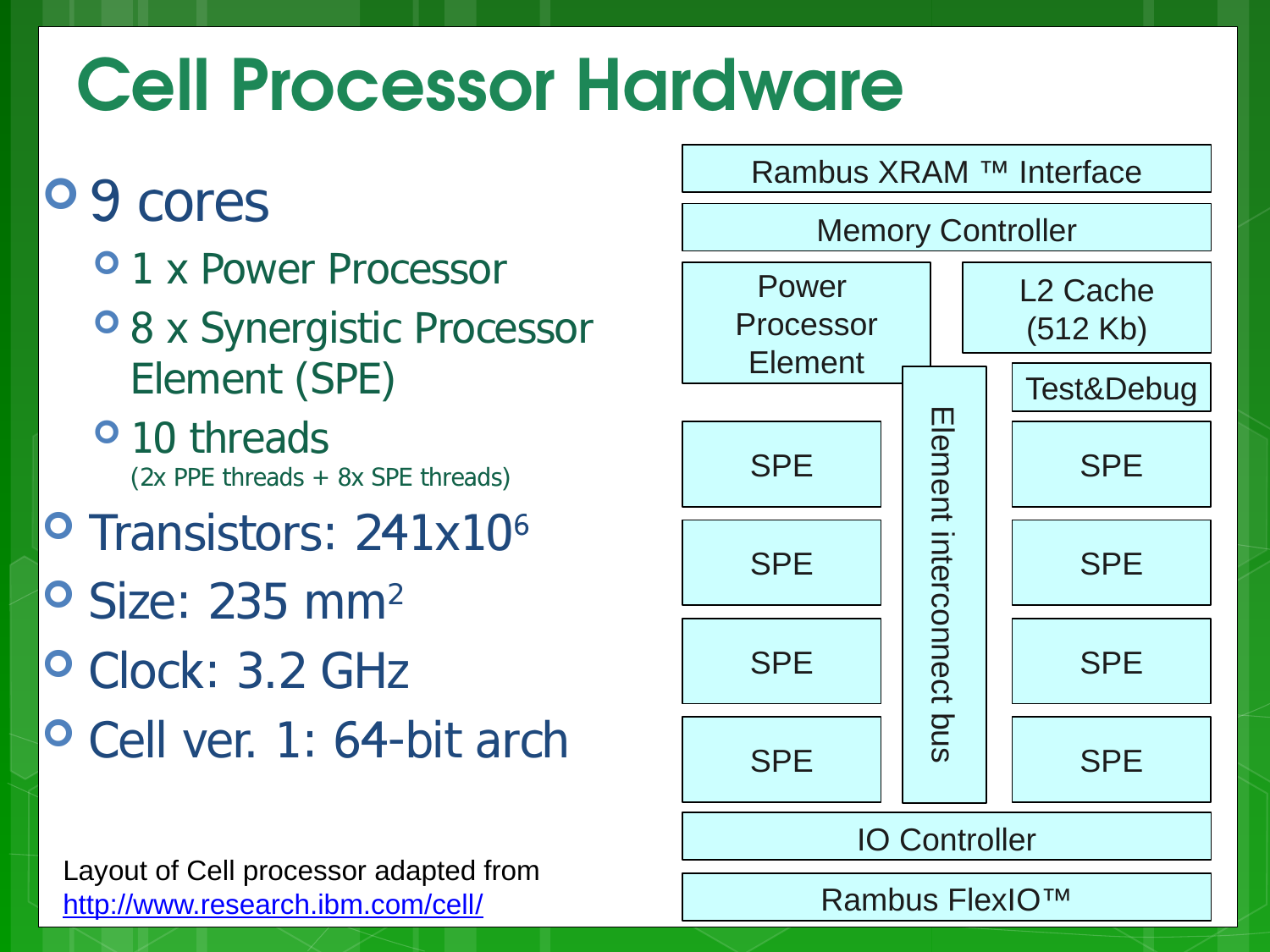

# Cell Processor Hardware
Rambus XRAM ™ Interface
9 cores
1 x Power Processor
8 x Synergistic Processor
Element (SPE)
10 threads
(2x PPE threads + 8x SPE threads)
Transistors: 241x106
Size: 235 mm2
Clock: 3.2 GHz
Cell ver. 1: 64-bit arch
Memory Controller
Power
Processor
Element
L2 Cache
(512 Kb)
Test&Debug
Element interconnect bus
SPE
SPE
SPE
SPE
SPE
SPE
SPE
SPE
IO Controller
Layout of Cell processor adapted from
http://www.research.ibm.com/cell/

Rambus FlexIO™